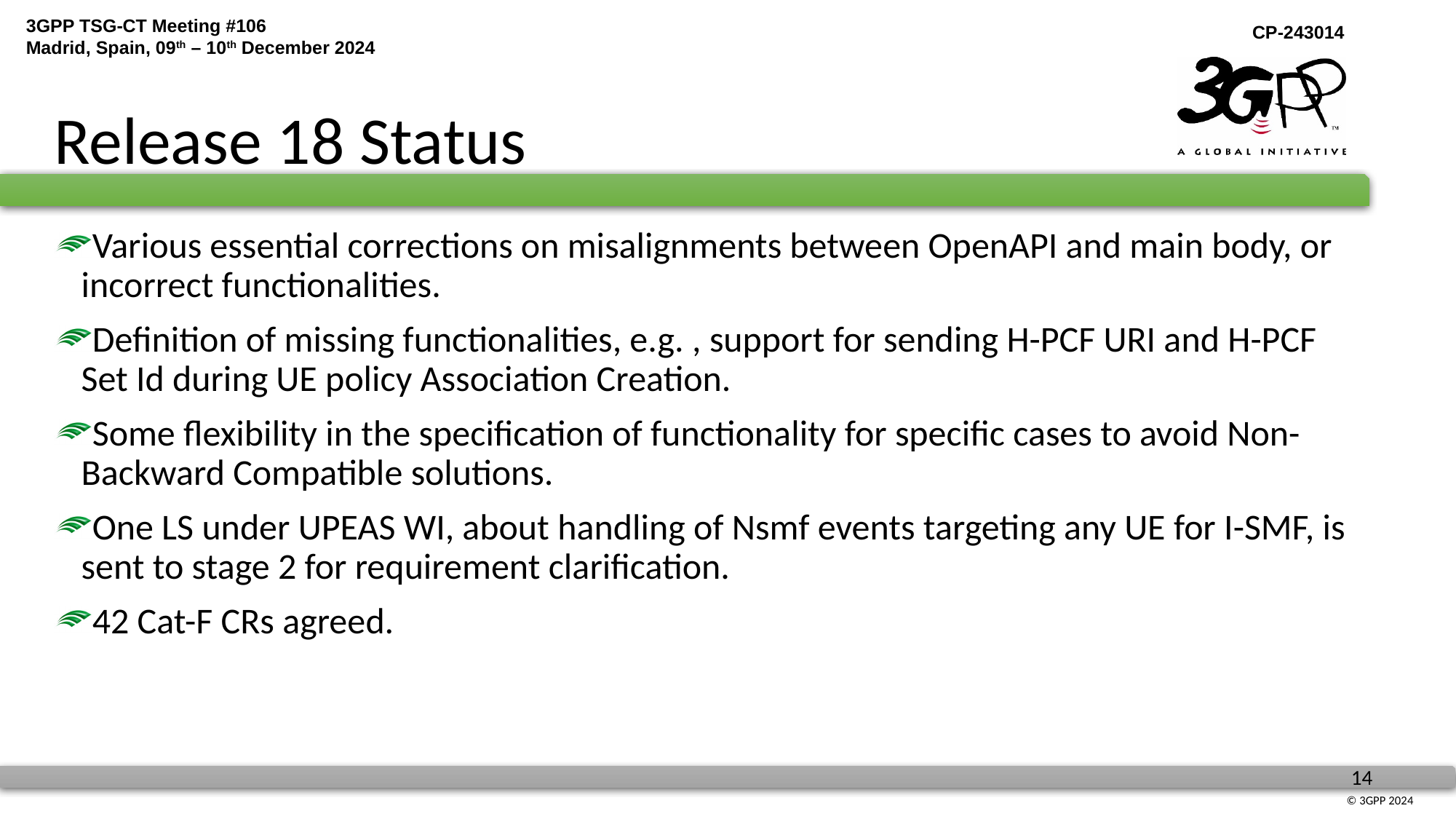

# Release 18 Status
Various essential corrections on misalignments between OpenAPI and main body, or incorrect functionalities.
Definition of missing functionalities, e.g. , support for sending H-PCF URI and H-PCF Set Id during UE policy Association Creation.
Some flexibility in the specification of functionality for specific cases to avoid Non-Backward Compatible solutions.
One LS under UPEAS WI, about handling of Nsmf events targeting any UE for I-SMF, is sent to stage 2 for requirement clarification.
42 Cat-F CRs agreed.